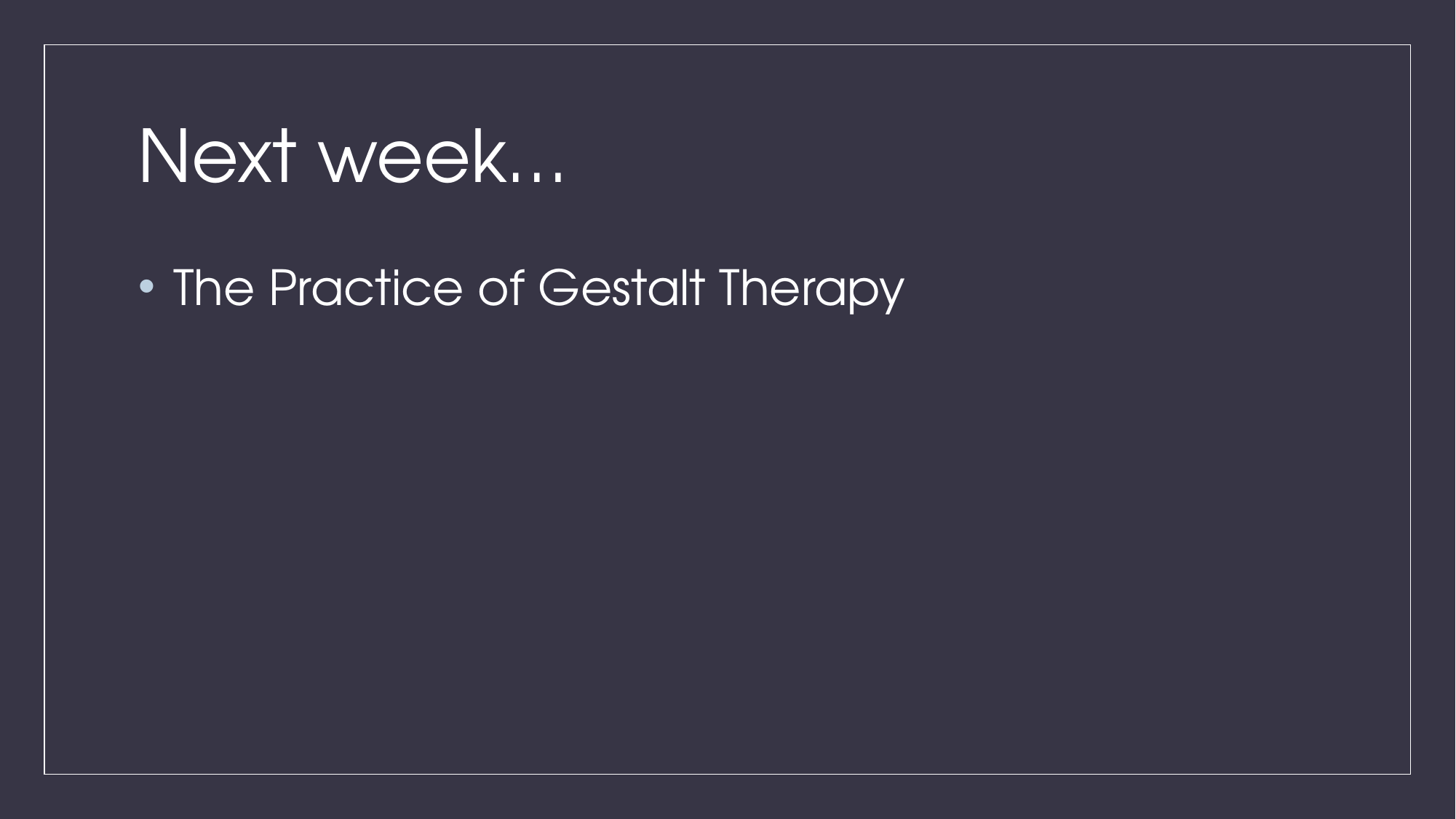

# Next week…
 The Practice of Gestalt Therapy